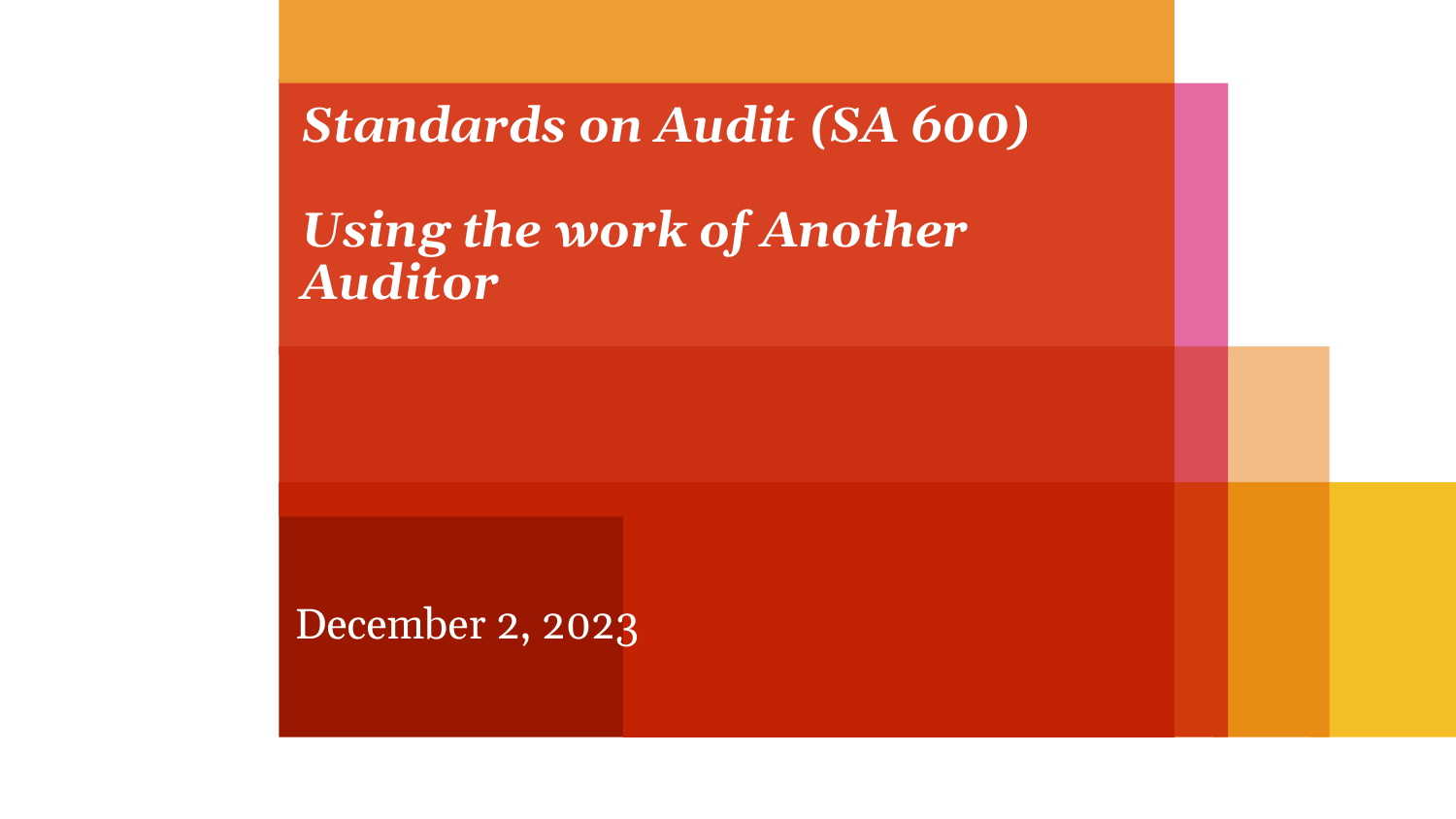

# Standards on Audit (SA 600)

Using the work of Another Auditor

December 2, 2023